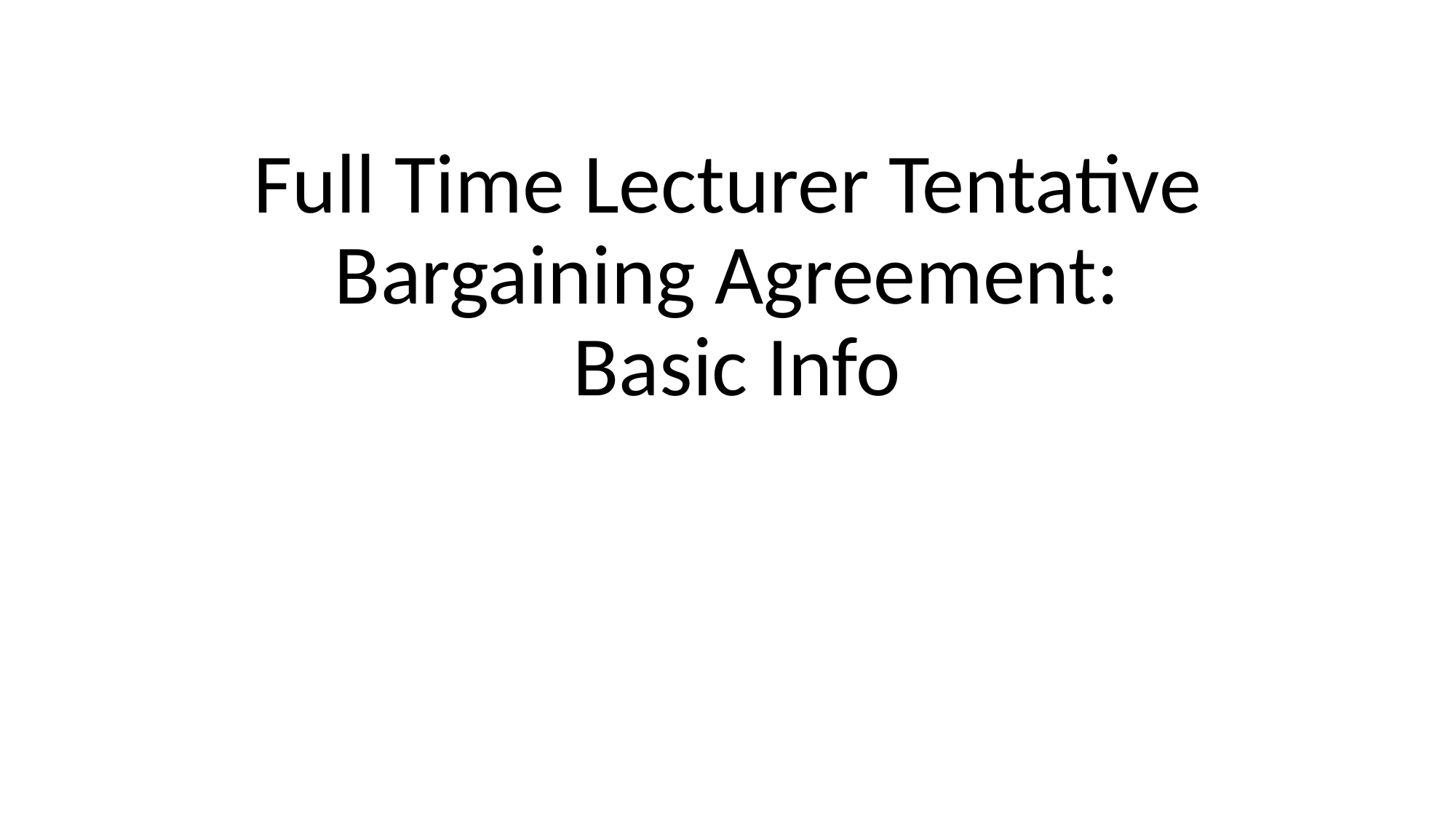

# Full Time Lecturer Tentative Bargaining Agreement: Basic Info